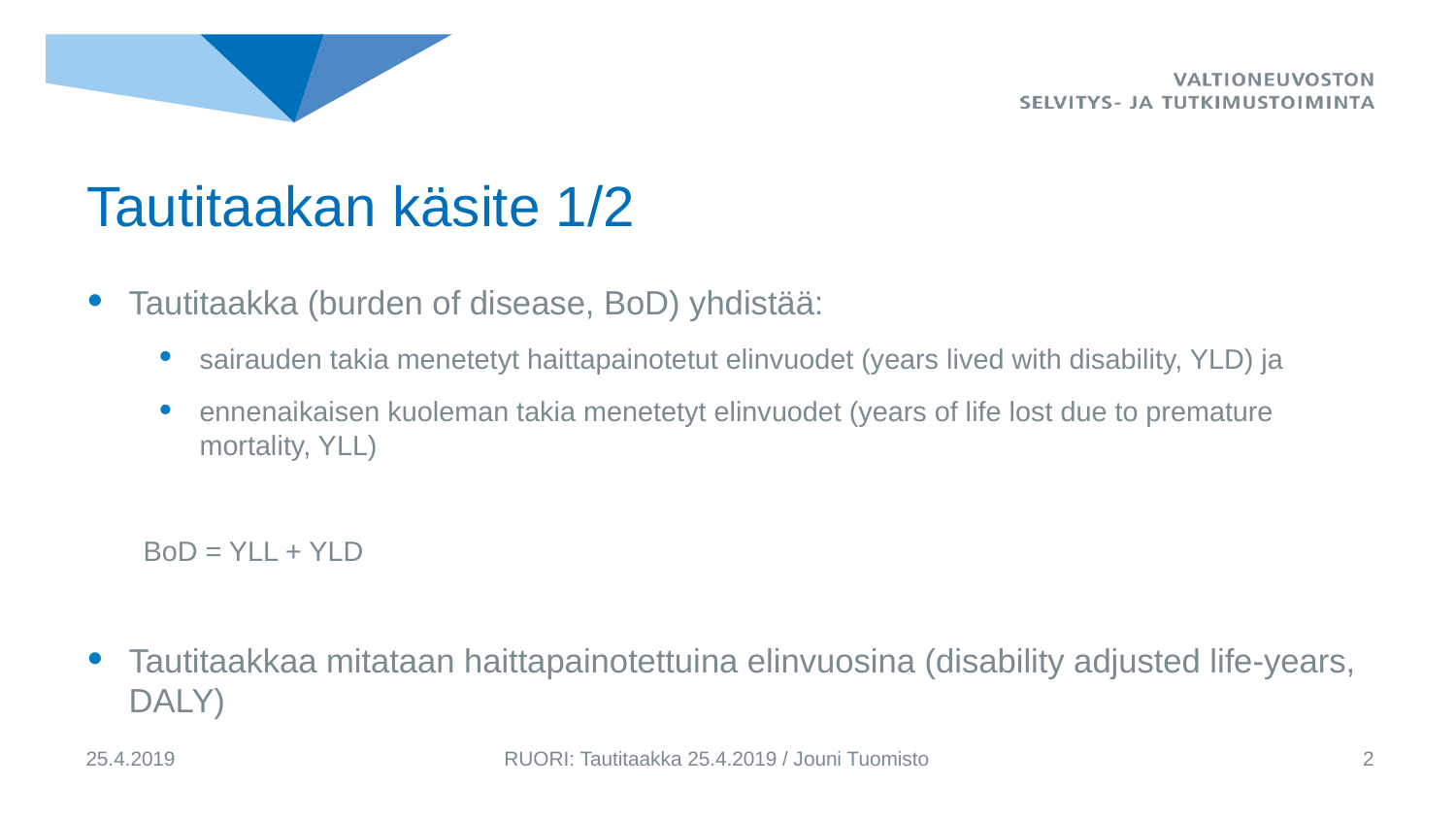

# Tautitaakan käsite 1/2
Tautitaakka (burden of disease, BoD) yhdistää:
sairauden takia menetetyt haittapainotetut elinvuodet (years lived with disability, YLD) ja
ennenaikaisen kuoleman takia menetetyt elinvuodet (years of life lost due to premature mortality, YLL)

			BoD = YLL + YLD

Tautitaakkaa mitataan haittapainotettuina elinvuosina (disability adjusted life-years, DALY)

25.4.2019
RUORI: Tautitaakka 25.4.2019 / Jouni Tuomisto
2